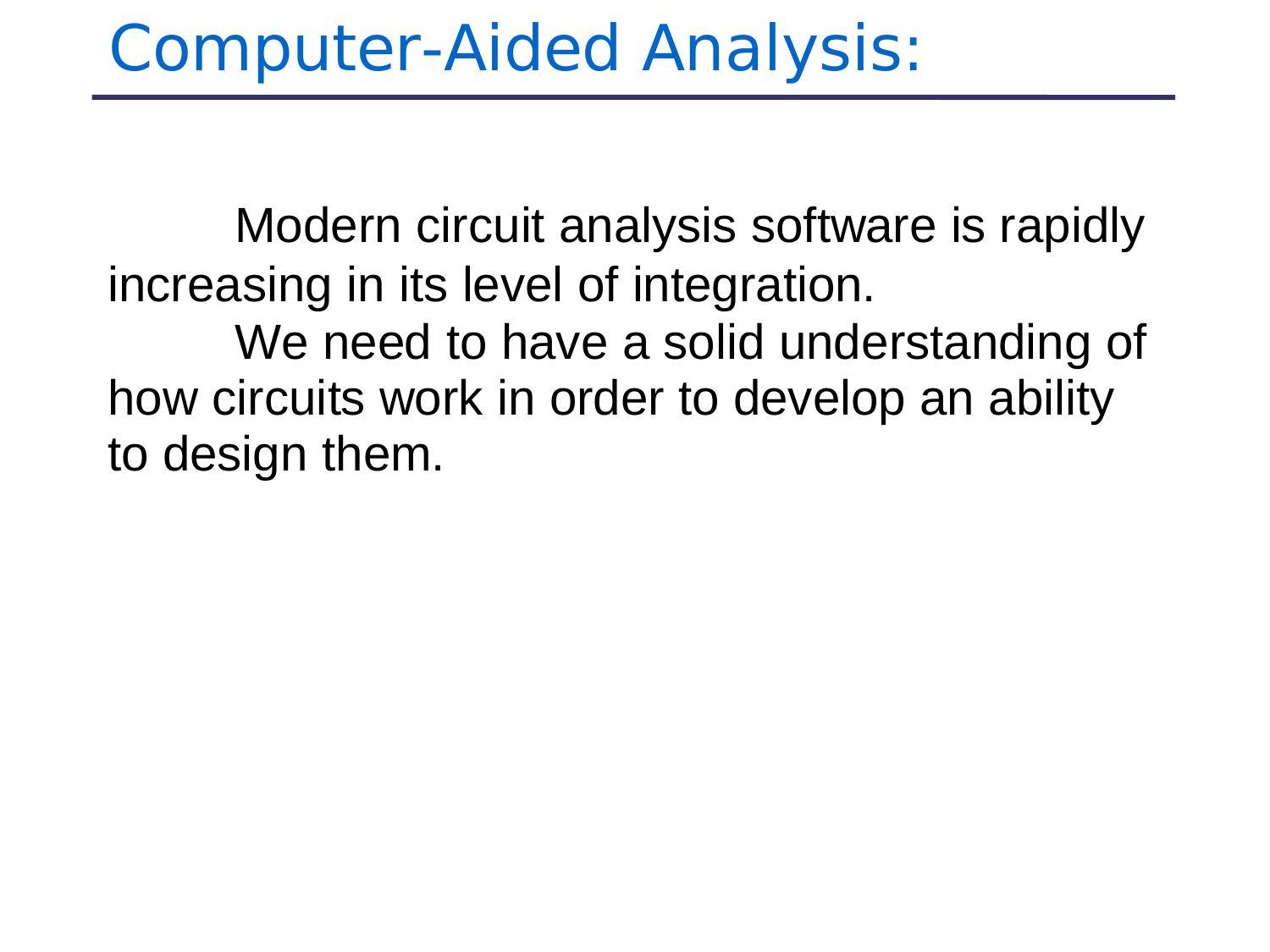

# Computer-Aided Analysis:

Modern circuit analysis software is rapidly increasing in its level of integration.
We need to have a solid understanding of how circuits work in order to develop an ability to design them.
8